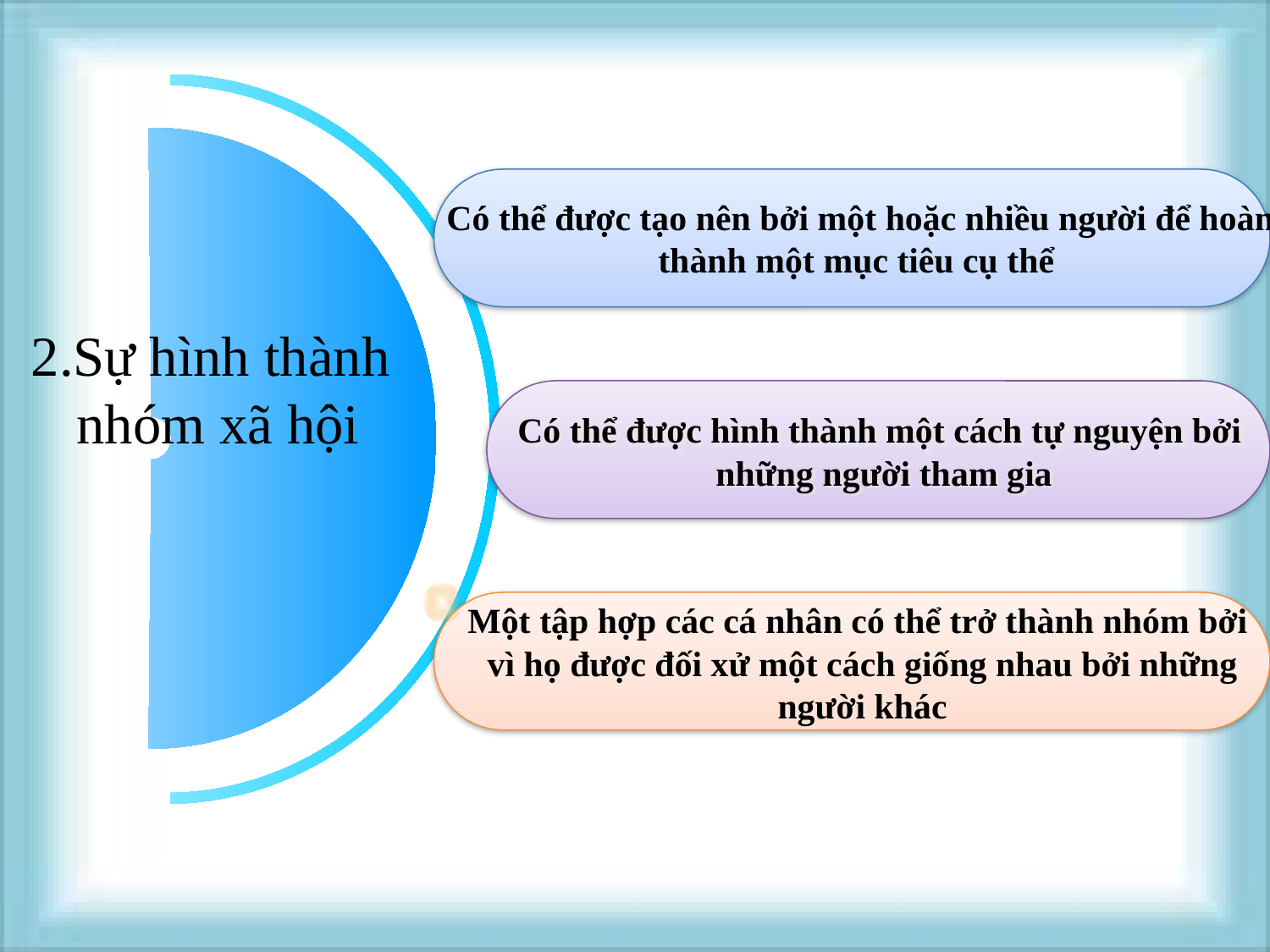

Có thể được tạo nên bởi một hoặc nhiều người để hoàn
 thành một mục tiêu cụ thể

2.Sự hình thành
nhóm xã hội

Có thể được hình thành một cách tự nguyện bởi
những người tham gia

Một tập hợp các cá nhân có thể trở thành nhóm bởi
vì họ được đối xử một cách giống nhau bởi những người khác